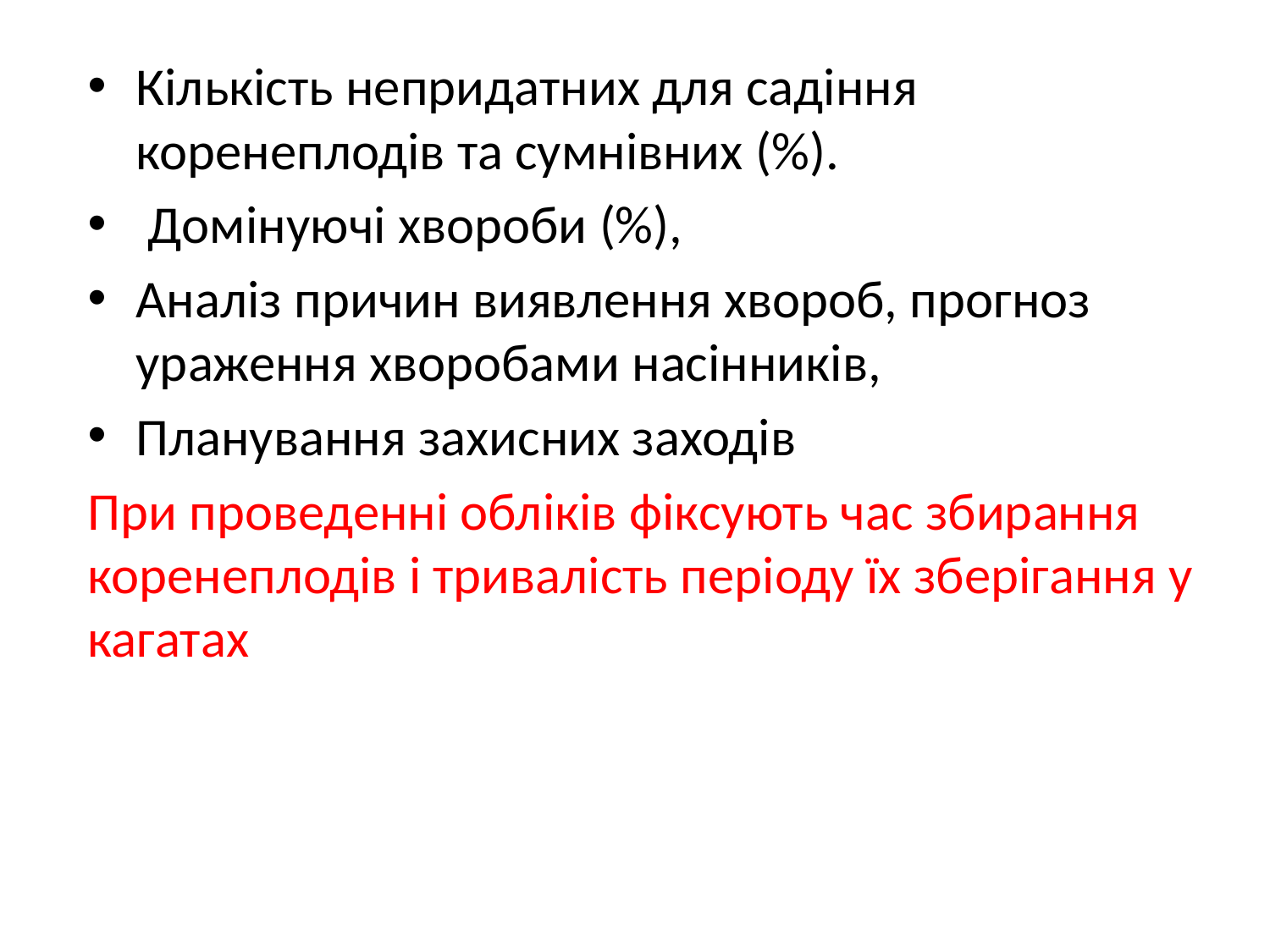

Кількість непридатних для садіння коренеплодів та сумнівних (%).
 Домінуючі хвороби (%),
Аналіз причин виявлення хвороб, прогноз ураження хворобами насінників,
Планування захисних заходів
При проведенні обліків фіксують час збирання коренеплодів і тривалість періоду їх зберігання у кагатах